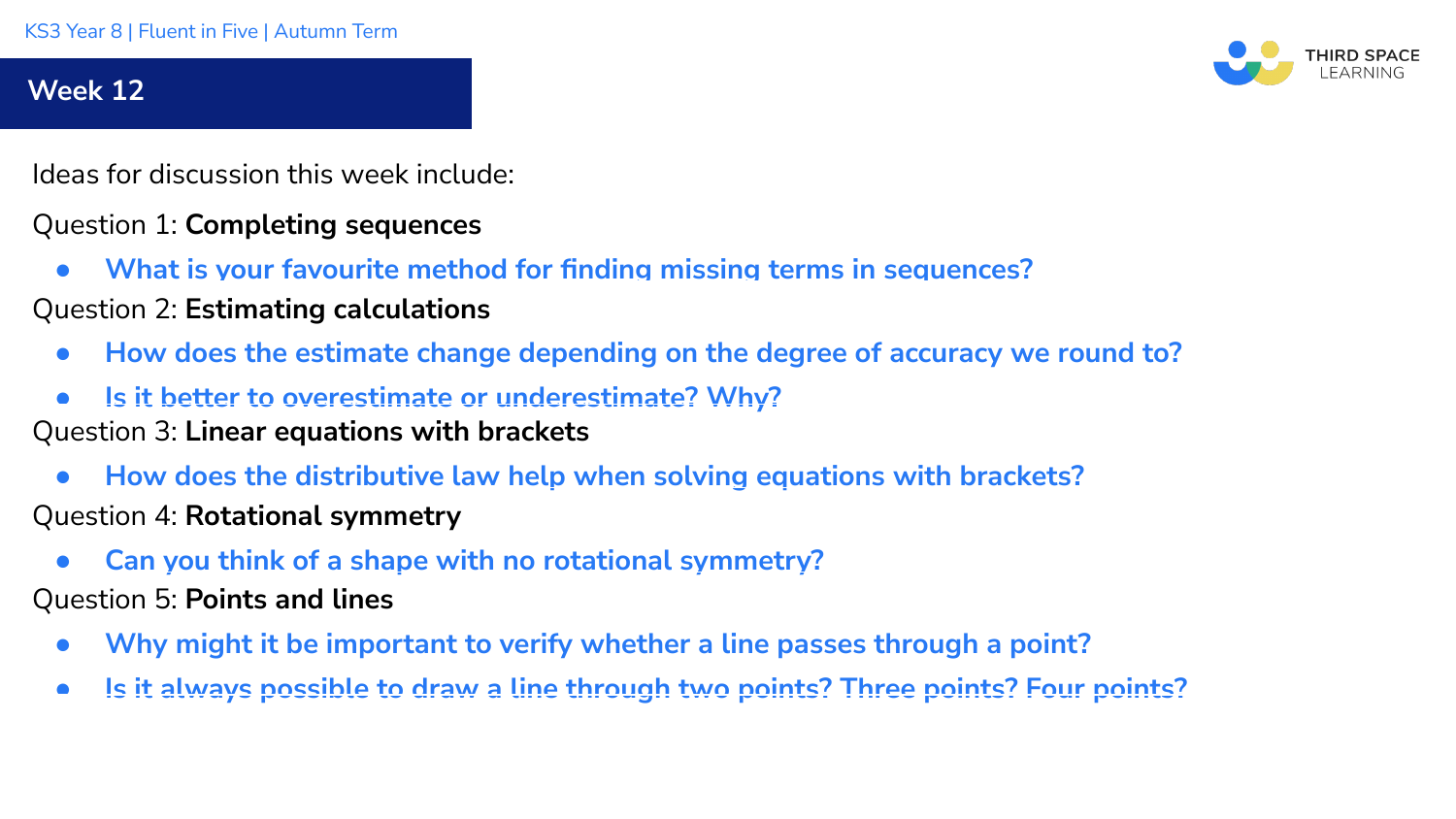

Week 12
| Ideas for discussion this week include: |
| --- |
| Question 1: Completing sequences What is your favourite method for finding missing terms in sequences? |
| Question 2: Estimating calculations How does the estimate change depending on the degree of accuracy we round to? Is it better to overestimate or underestimate? Why? |
| Question 3: Linear equations with brackets How does the distributive law help when solving equations with brackets? |
| Question 4: Rotational symmetry Can you think of a shape with no rotational symmetry? |
| Question 5: Points and lines Why might it be important to verify whether a line passes through a point? Is it always possible to draw a line through two points? Three points? Four points? |